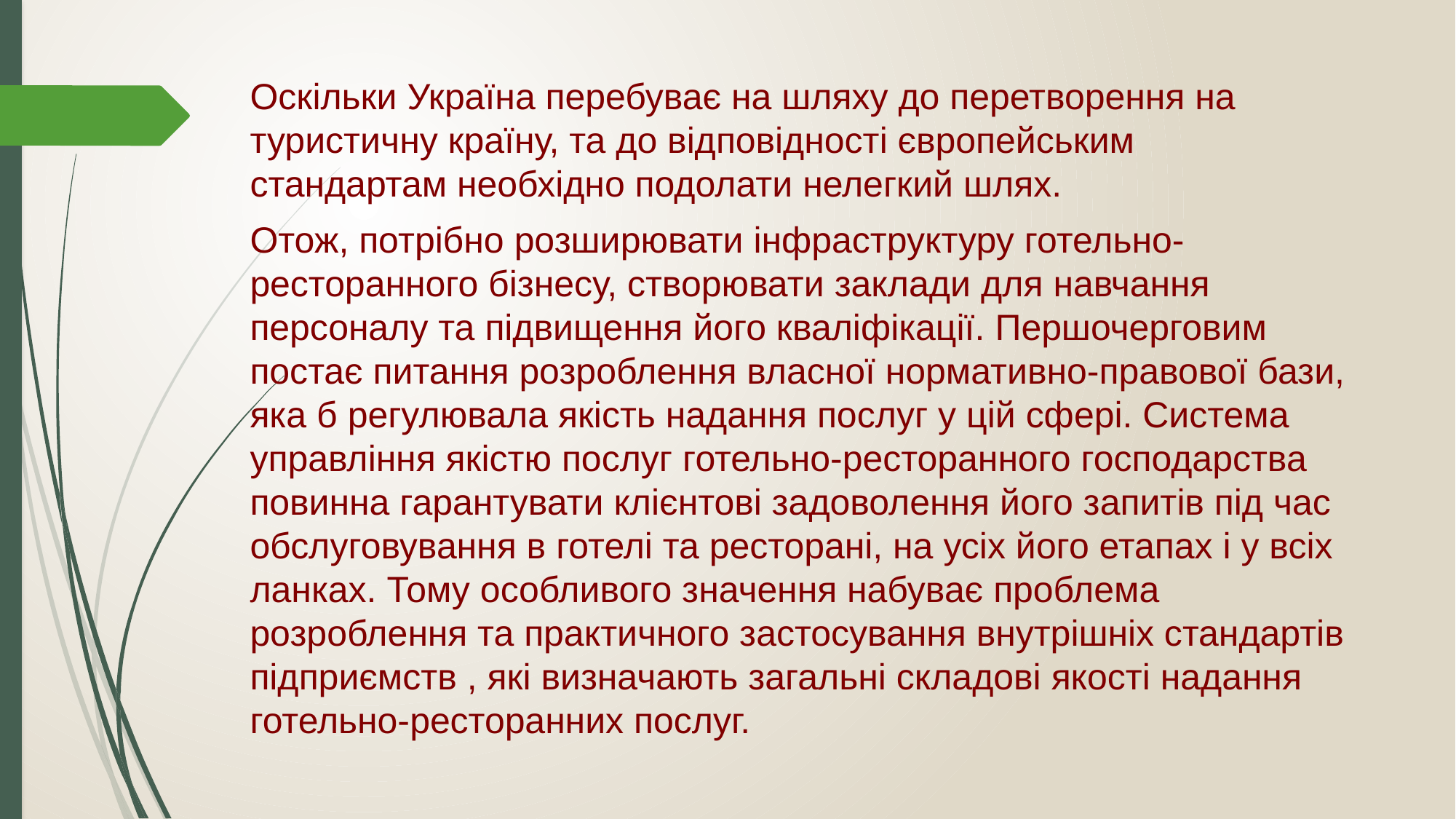

Оскільки Україна перебуває на шляху до перетворення на туристичну країну, та до відповідності європейським стандартам необхідно подолати нелегкий шлях.
Отож, потрібно розширювати інфраструктуру готельно-ресторанного бізнесу, створювати заклади для навчання персоналу та підвищення його кваліфікації. Першочерговим постає питання розроблення власної нормативно-правової бази, яка б регулювала якість надання послуг у цій сфері. Система управління якістю послуг готельно-ресторанного господарства повинна гарантувати клієнтові задоволення його запитів під час обслуговування в готелі та ресторані, на усіх його етапах і у всіх ланках. Тому особливого значення набуває проблема розроблення та практичного застосування внутрішніх стандартів підприємств , які визначають загальні складові якості надання готельно-ресторанних послуг.